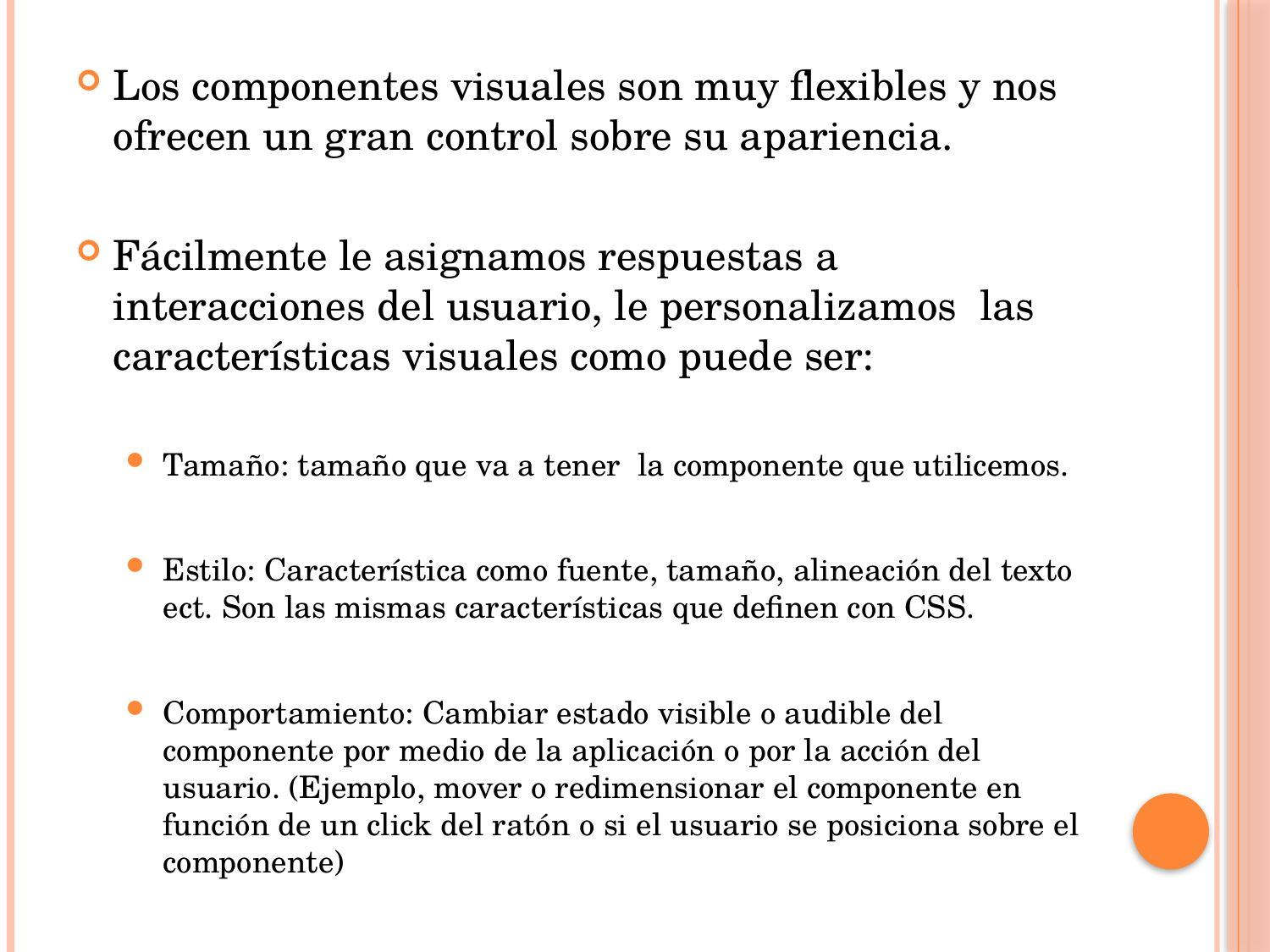

Los componentes visuales son muy flexibles y nos ofrecen un gran control sobre su apariencia.

Fácilmente le asignamos respuestas a interacciones del usuario, le personalizamos  las características visuales como puede ser:

Tamaño: tamaño que va a tener  la componente que utilicemos.

Estilo: Característica como fuente, tamaño, alineación del texto ect. Son las mismas características que definen con CSS.

Comportamiento: Cambiar estado visible o audible del componente por medio de la aplicación o por la acción del usuario. (Ejemplo, mover o redimensionar el componente en función de un click del ratón o si el usuario se posiciona sobre el componente)